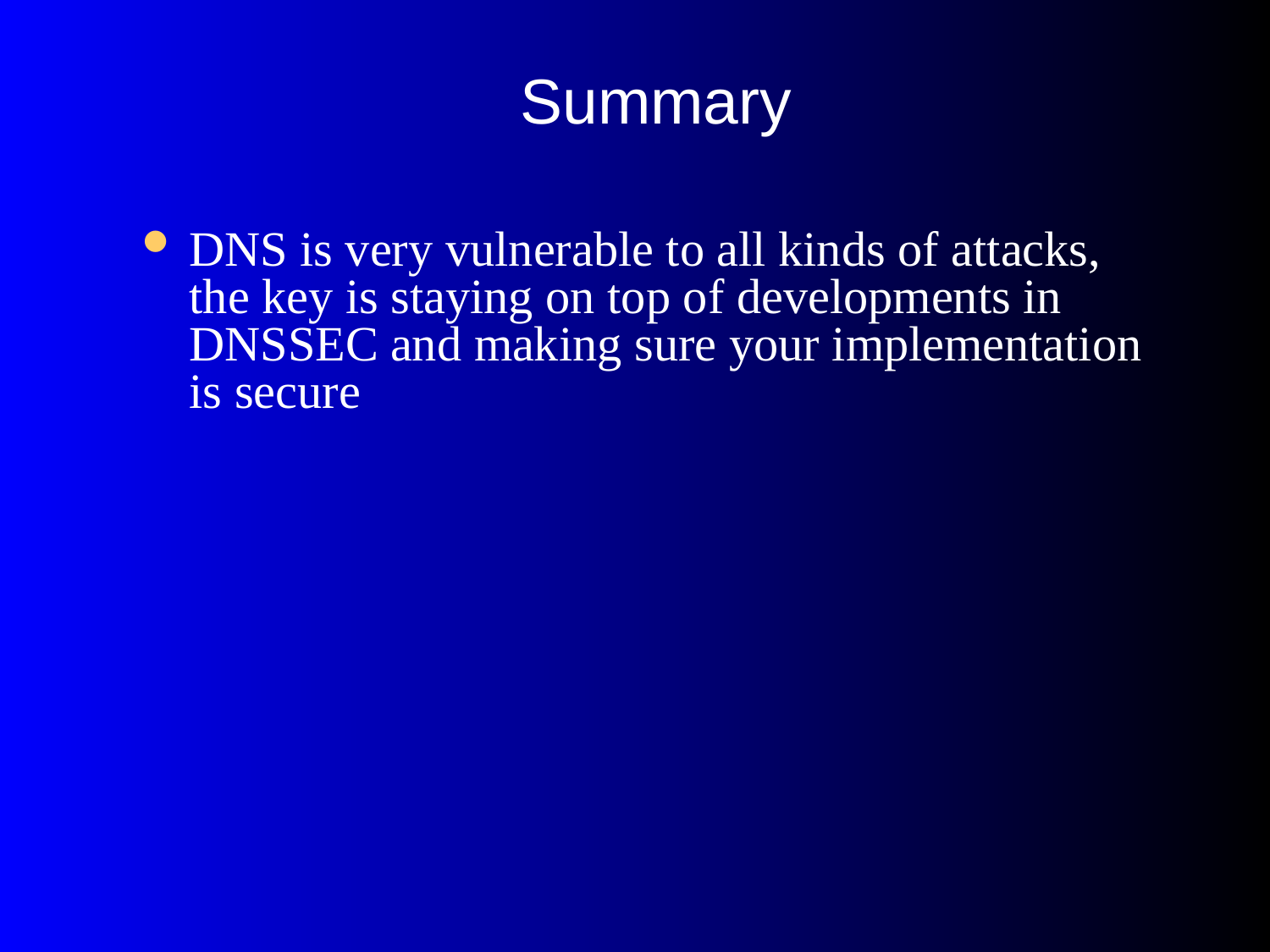

# Summary
DNS is very vulnerable to all kinds of attacks, the key is staying on top of developments in DNSSEC and making sure your implementation is secure